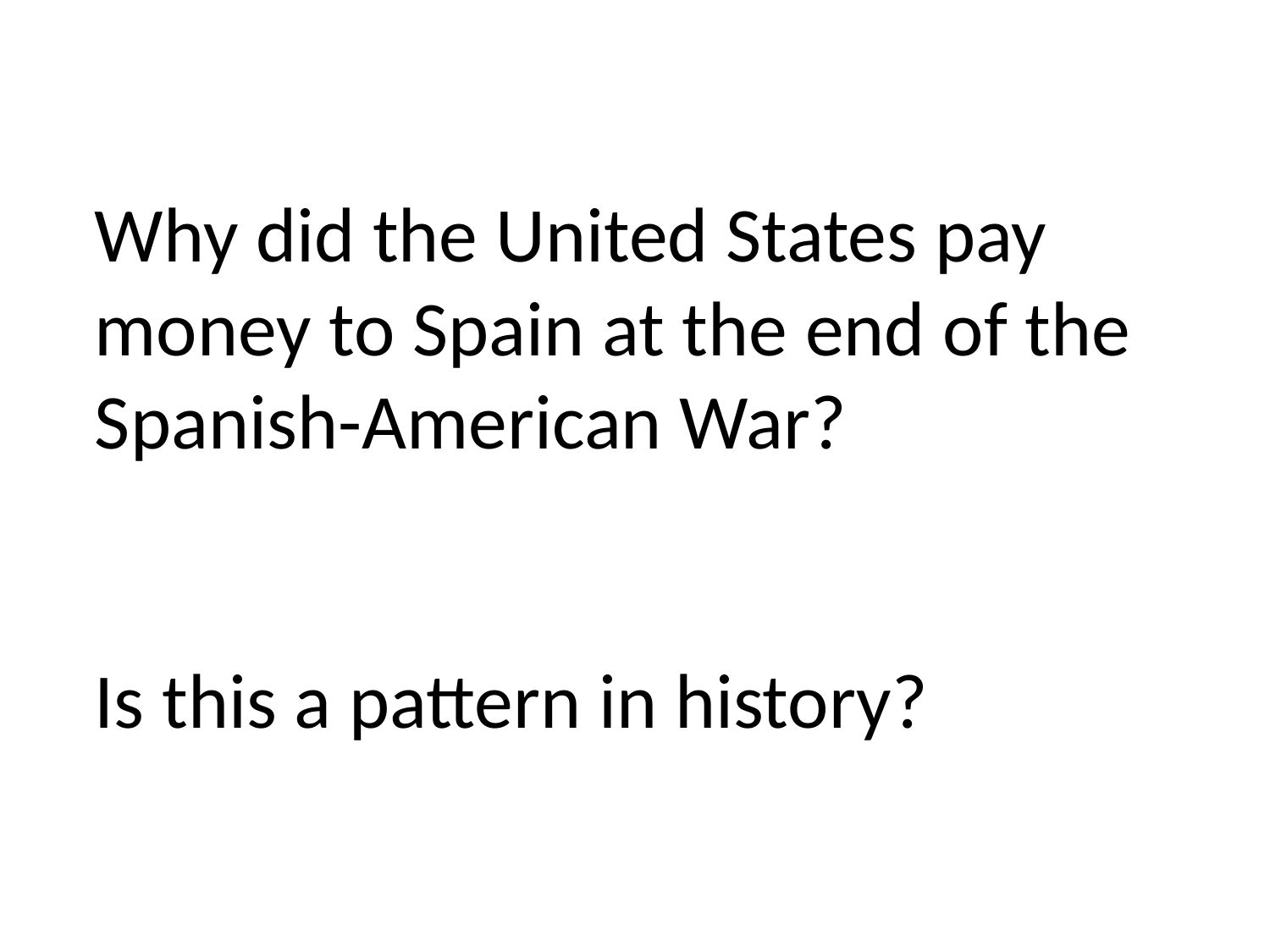

Why did the United States pay money to Spain at the end of the Spanish-American War?

Is this a pattern in history?